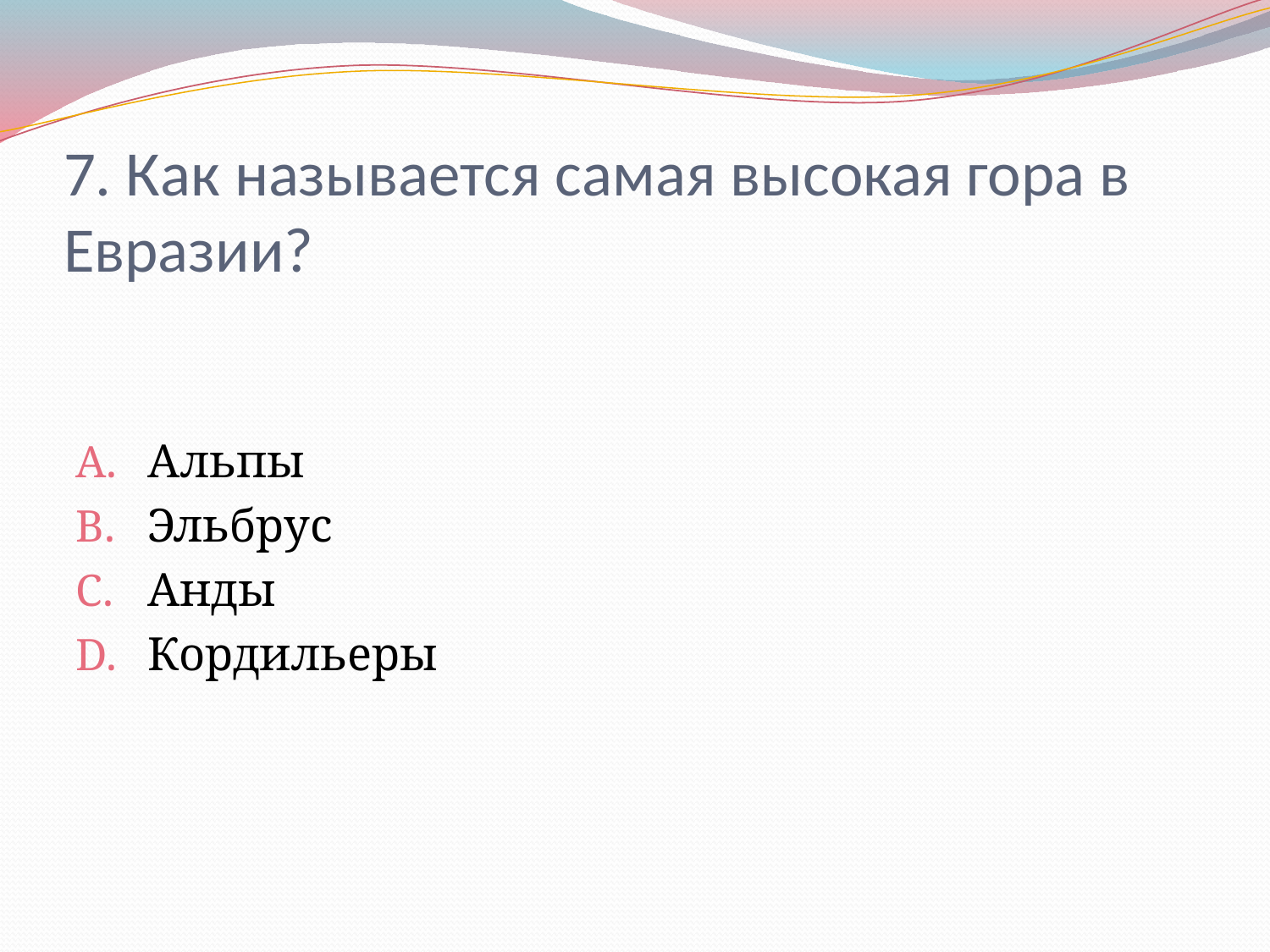

# 7. Как называется самая высокая гора в Евразии?
Альпы
Эльбрус
Анды
Кордильеры